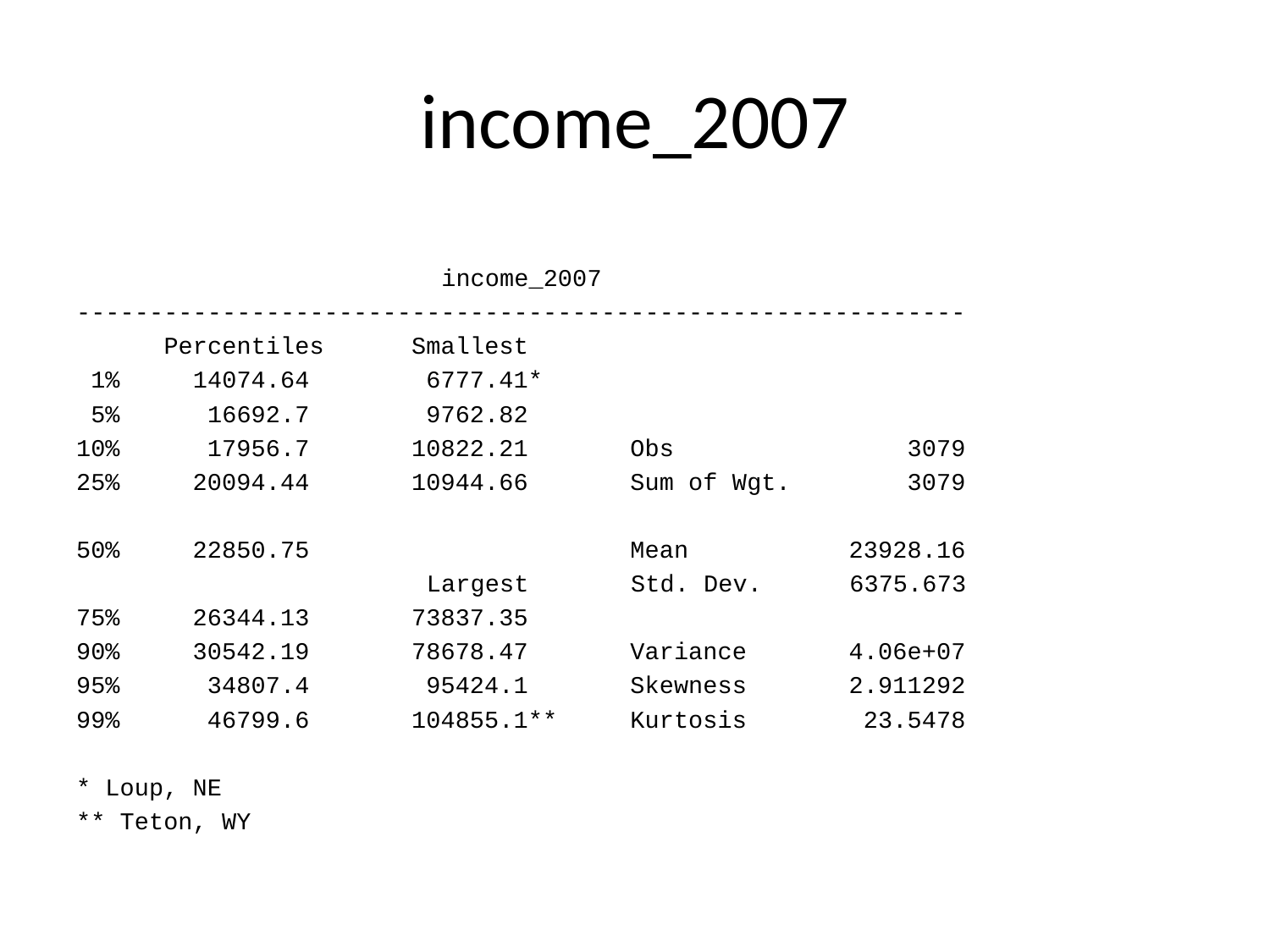

# income_2007

                         income_2007
-------------------------------------------------------------
      Percentiles      Smallest
 1%     14074.64        6777.41*
 5%      16692.7        9762.82
10%      17956.7       10822.21       Obs                3079
25%     20094.44       10944.66       Sum of Wgt.        3079

50%     22850.75                      Mean           23928.16
                        Largest       Std. Dev.      6375.673
75%     26344.13       73837.35
90%     30542.19       78678.47       Variance       4.06e+07
95%      34807.4        95424.1       Skewness       2.911292
99%      46799.6       104855.1**     Kurtosis        23.5478

* Loup, NE
** Teton, WY